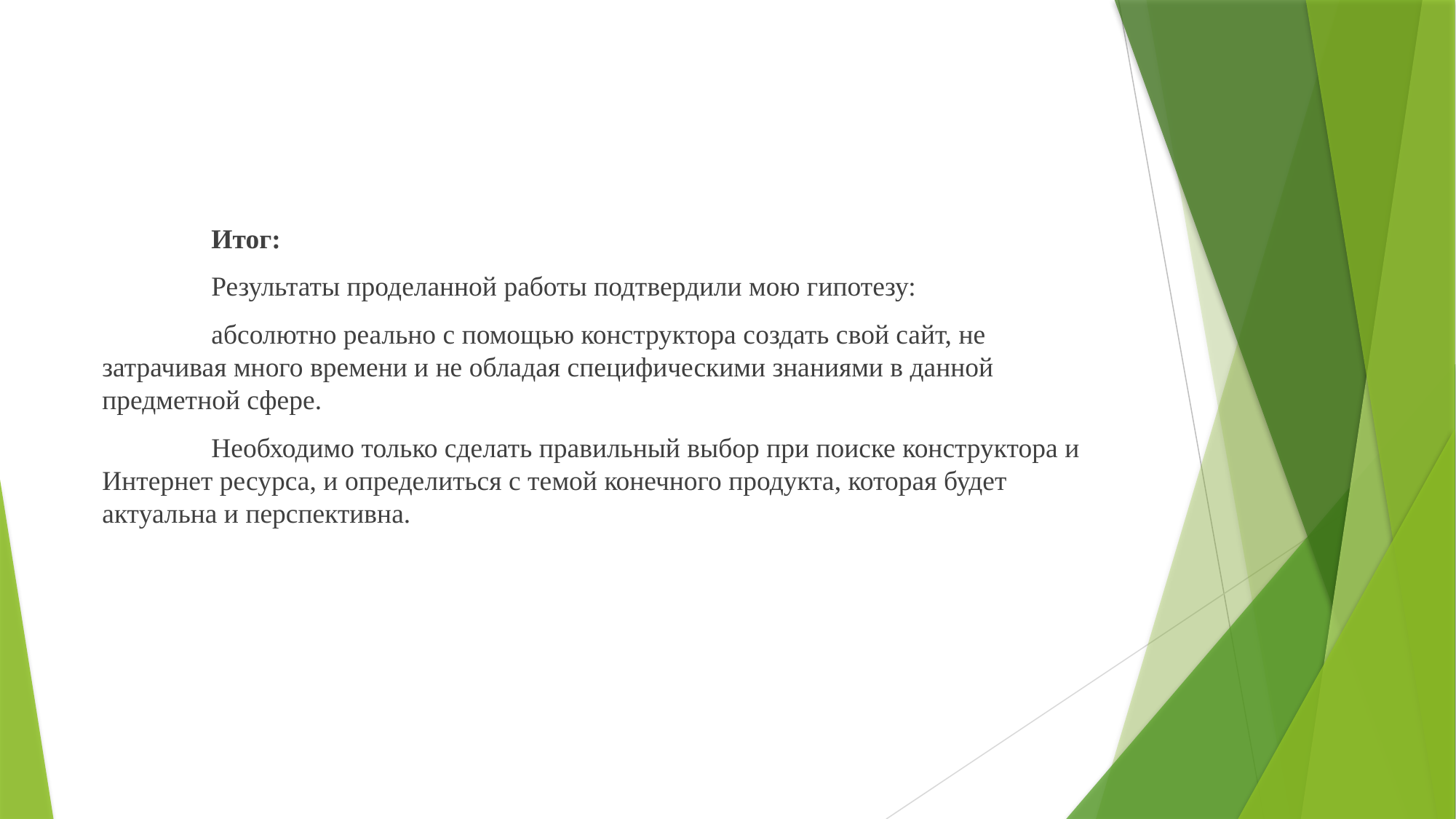

Итог:
	Результаты проделанной работы подтвердили мою гипотезу:
	абсолютно реально с помощью конструктора создать свой сайт, не затрачивая много времени и не обладая специфическими знаниями в данной предметной сфере.
	Необходимо только сделать правильный выбор при поиске конструктора и Интернет ресурса, и определиться с темой конечного продукта, которая будет актуальна и перспективна.